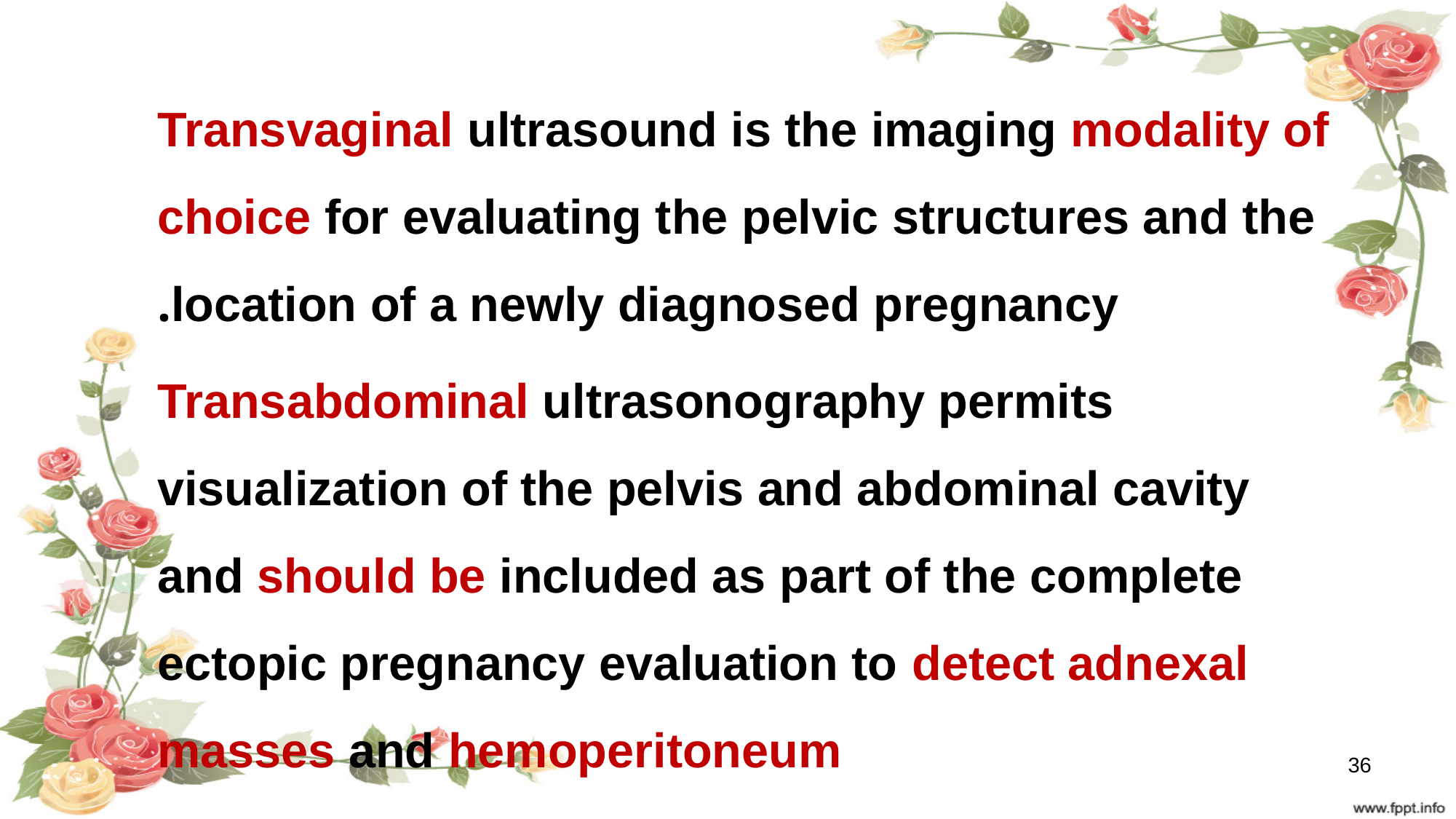

Transvaginal ultrasound is the imaging modality of choice for evaluating the pelvic structures and the location of a newly diagnosed pregnancy.
 Transabdominal ultrasonography permits visualization of the pelvis and abdominal cavity and should be included as part of the complete ectopic pregnancy evaluation to detect adnexal masses and hemoperitoneum
36